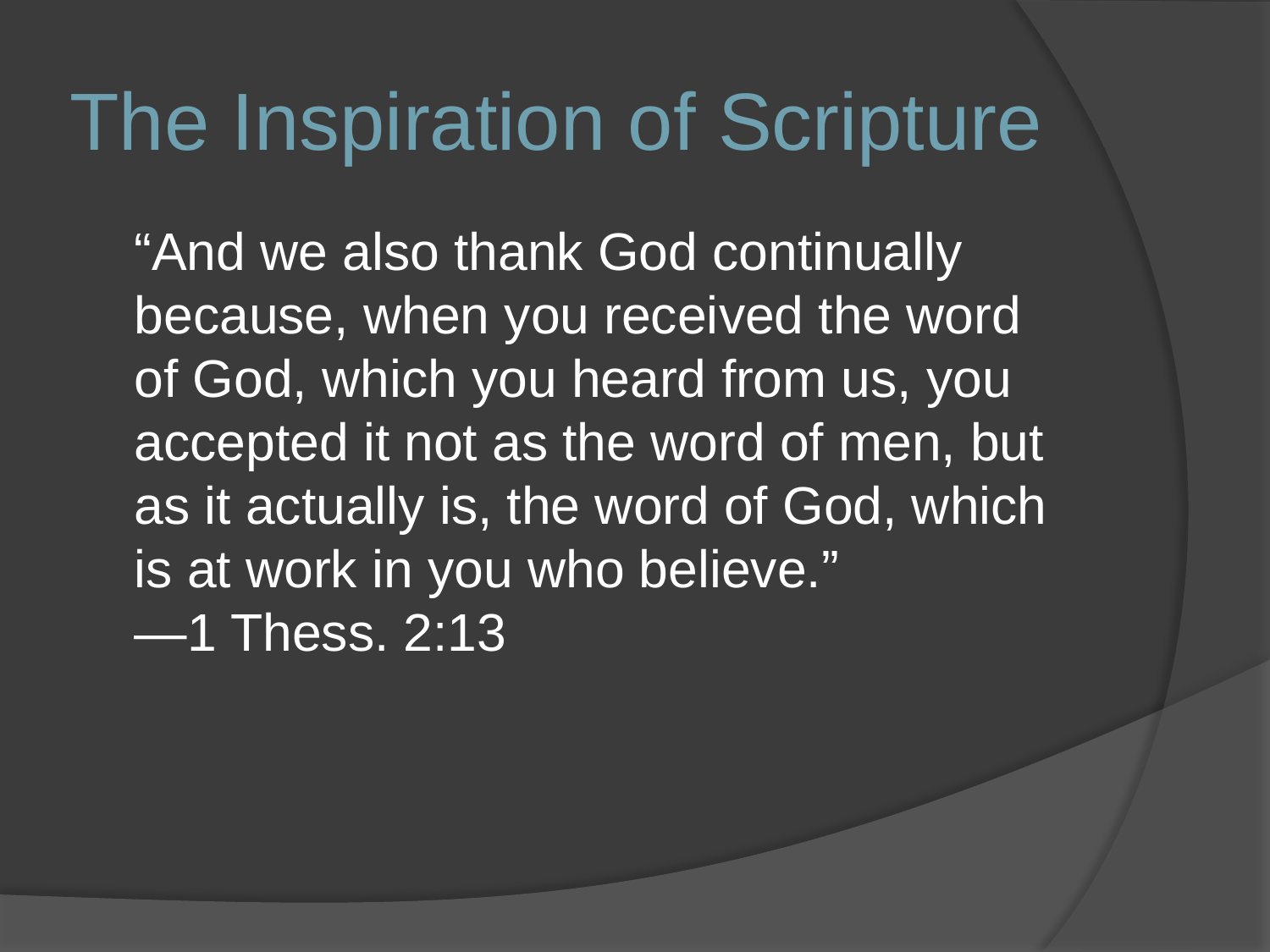

# The Inspiration of Scripture
	“And we also thank God continually because, when you received the word of God, which you heard from us, you accepted it not as the word of men, but as it actually is, the word of God, which is at work in you who believe.”
—1 Thess. 2:13